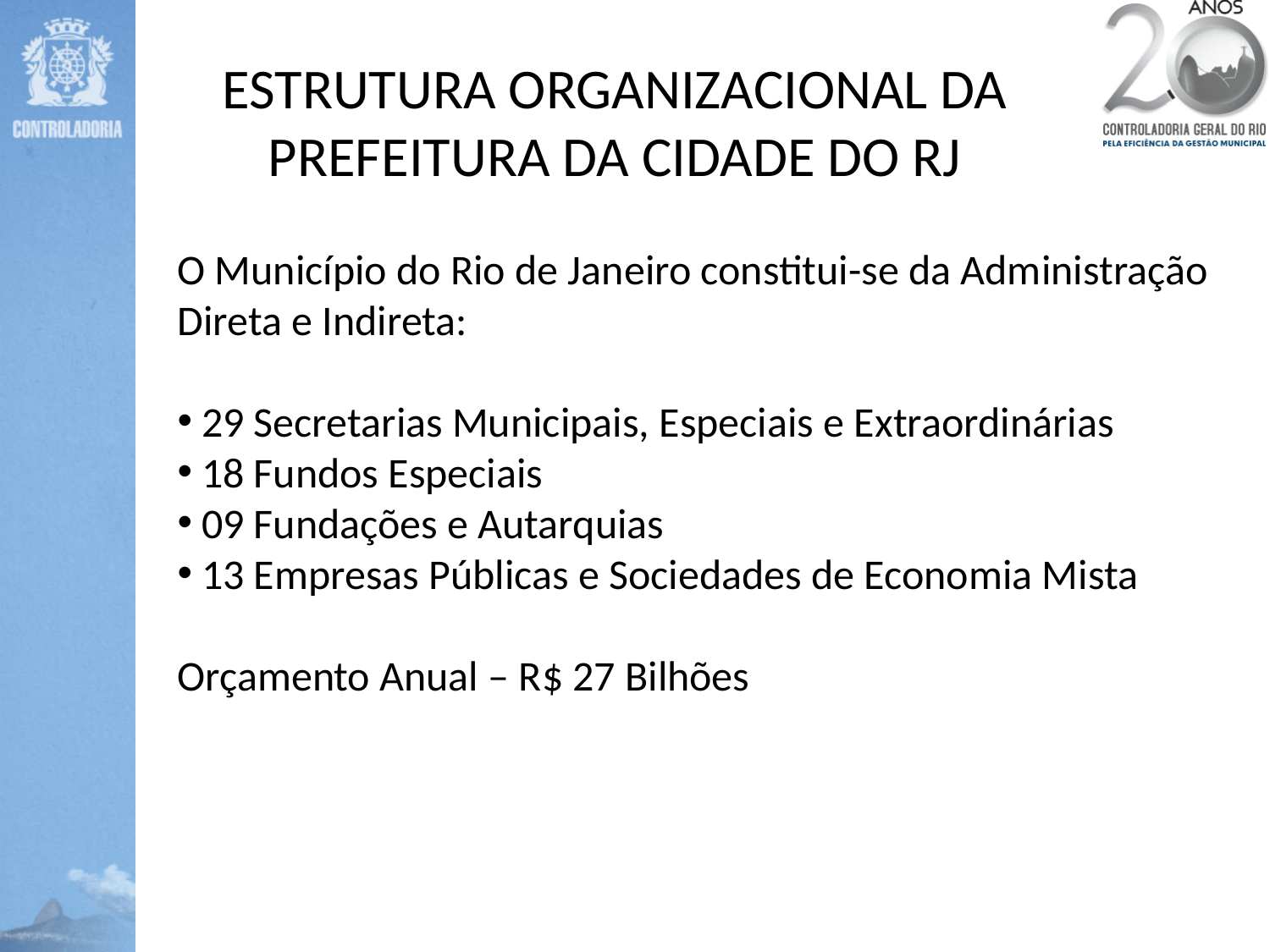

ESTRUTURA ORGANIZACIONAL DA PREFEITURA DA CIDADE DO RJ
O Município do Rio de Janeiro constitui-se da Administração Direta e Indireta:

 29 Secretarias Municipais, Especiais e Extraordinárias
 18 Fundos Especiais
 09 Fundações e Autarquias
 13 Empresas Públicas e Sociedades de Economia Mista

Orçamento Anual – R$ 27 Bilhões